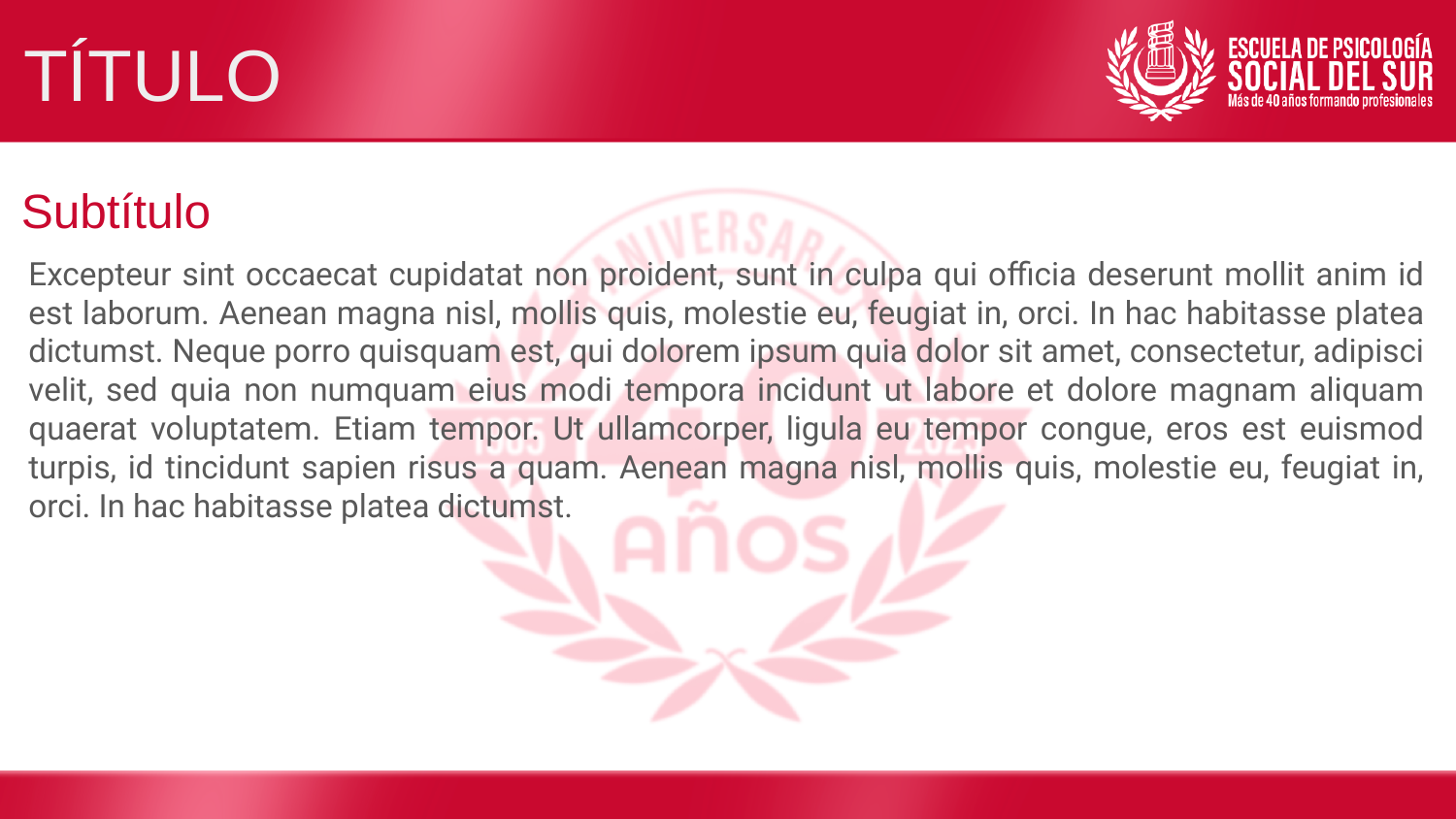

# TÍTULO
Subtítulo
Excepteur sint occaecat cupidatat non proident, sunt in culpa qui officia deserunt mollit anim id est laborum. Aenean magna nisl, mollis quis, molestie eu, feugiat in, orci. In hac habitasse platea dictumst. Neque porro quisquam est, qui dolorem ipsum quia dolor sit amet, consectetur, adipisci velit, sed quia non numquam eius modi tempora incidunt ut labore et dolore magnam aliquam quaerat voluptatem. Etiam tempor. Ut ullamcorper, ligula eu tempor congue, eros est euismod turpis, id tincidunt sapien risus a quam. Aenean magna nisl, mollis quis, molestie eu, feugiat in, orci. In hac habitasse platea dictumst.